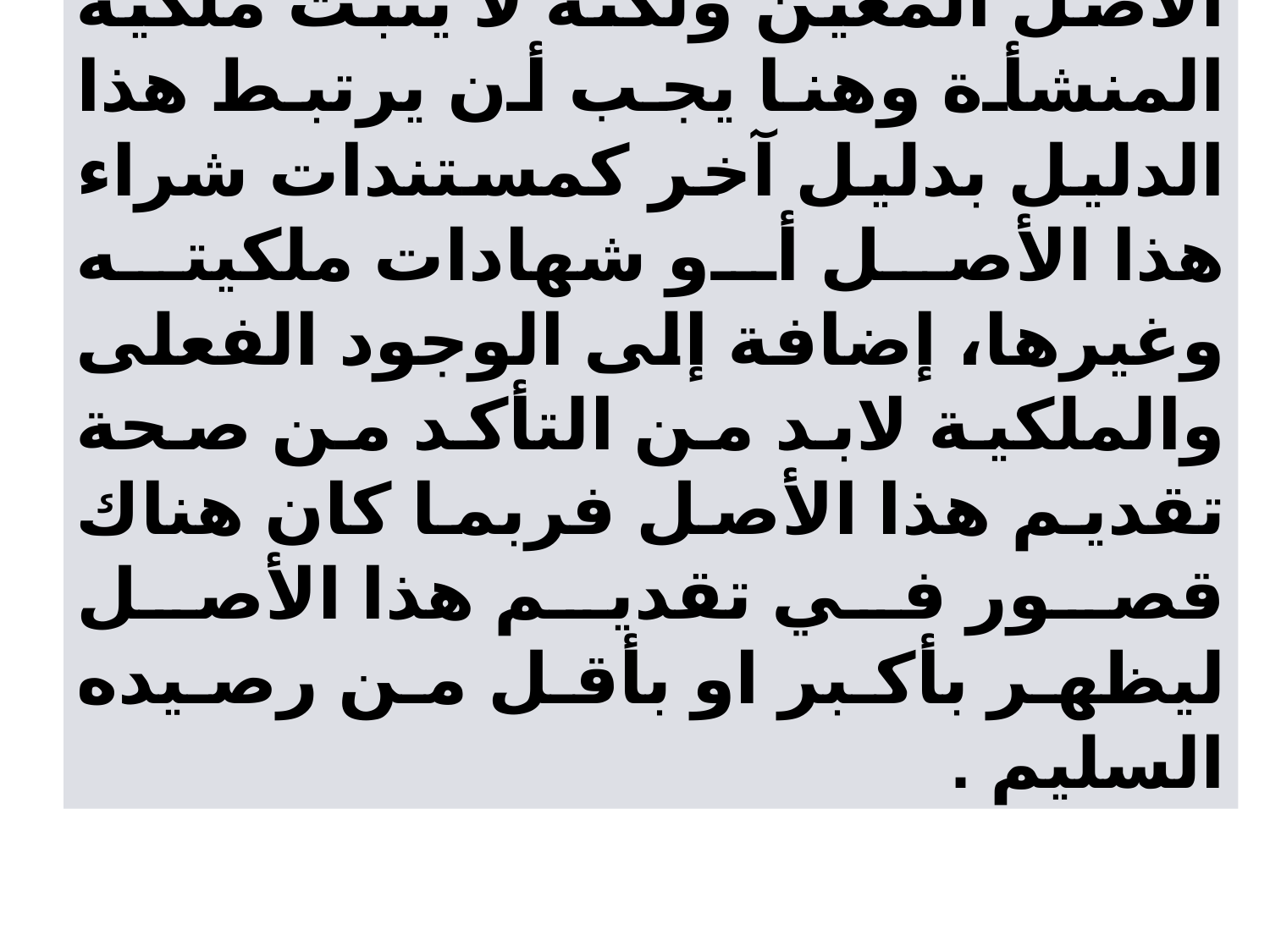

لكن الوجود الفعلى يثبت وجود الأصل المعين ولكنه لا يثبت ملكية المنشأة وهنا يجب أن يرتبط هذا الدليل بدليل آخر كمستندات شراء هذا الأصل أو شهادات ملكيته وغيرها، إضافة إلى الوجود الفعلى والملكية لابد من التأكد من صحة تقديم هذا الأصل فربما كان هناك قصور في تقديم هذا الأصل ليظهر بأكبر او بأقل من رصيده السليم .